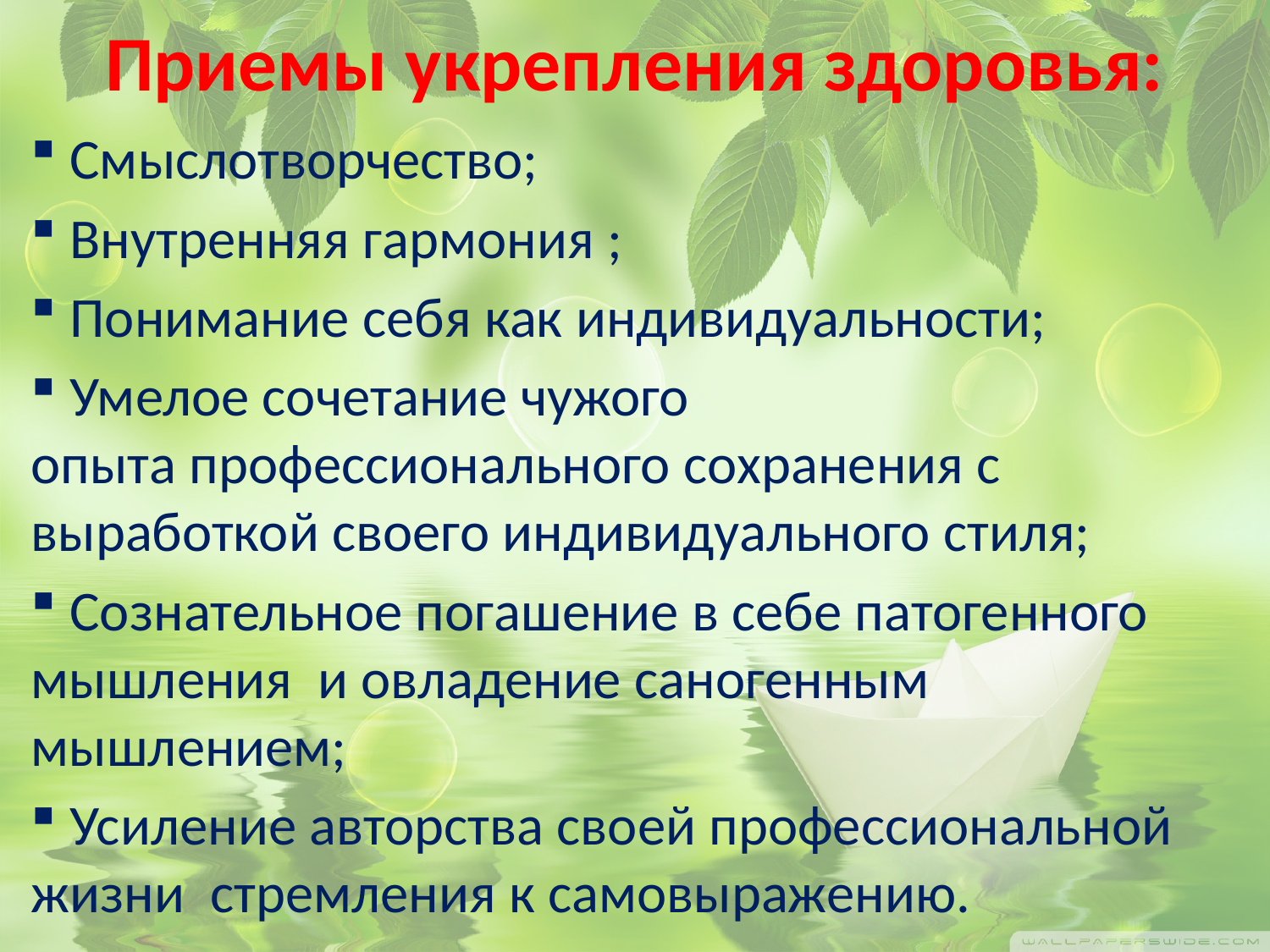

# Приемы укрепления здоровья:
 Смыслотворчество;
 Внутренняя гармония ;
 Понимание себя как индивидуальности;
 Умелое сочетание чужого опыта профессионального сохранения с выработкой своего индивидуального стиля;
 Сознательное погашение в себе патогенного мышления  и овладение саногенным мышлением;
 Усиление авторства своей профессиональной жизни  стремления к самовыражению.